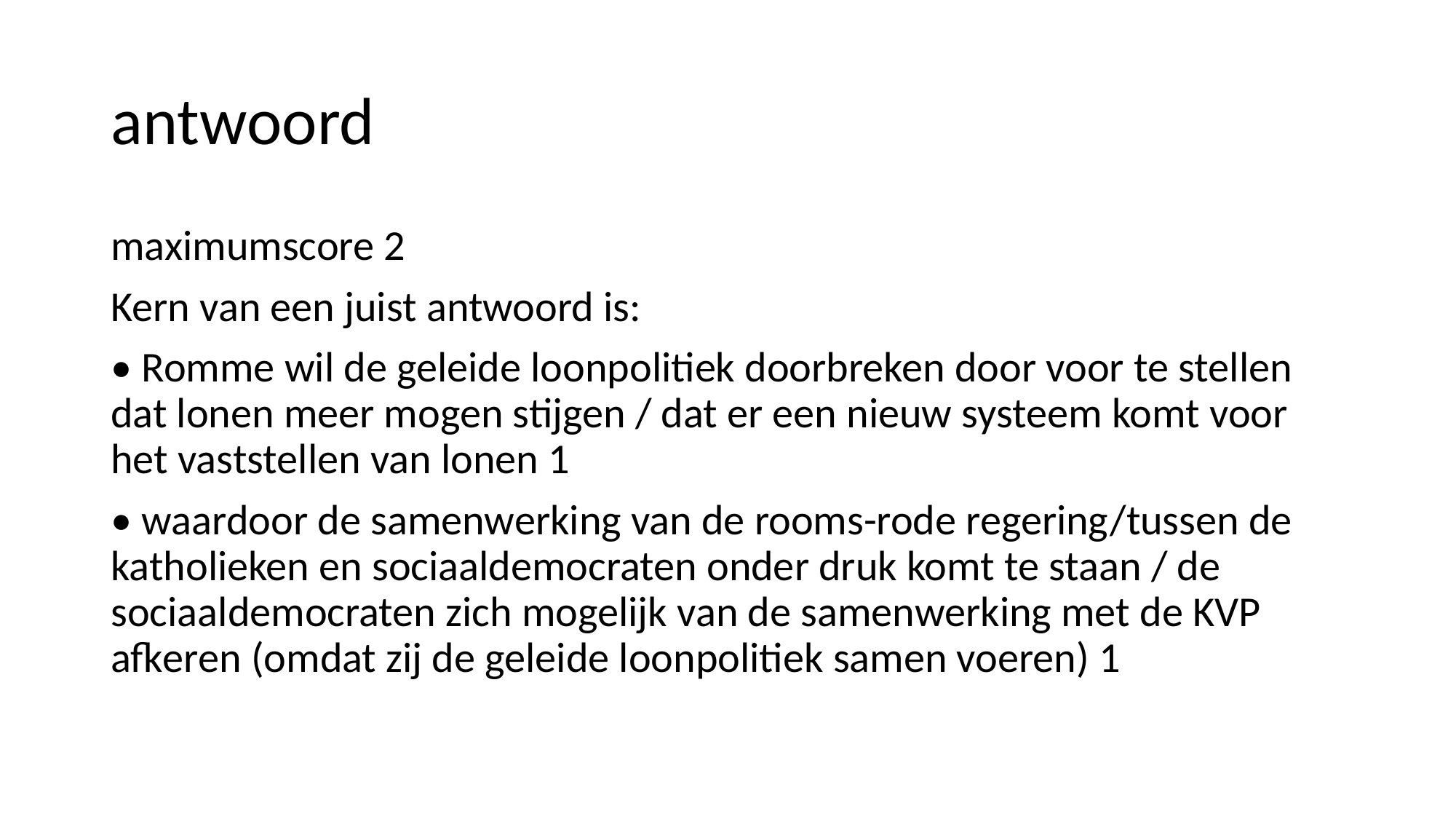

# antwoord
maximumscore 2
Kern van een juist antwoord is:
• Romme wil de geleide loonpolitiek doorbreken door voor te stellen dat lonen meer mogen stijgen / dat er een nieuw systeem komt voor het vaststellen van lonen 1
• waardoor de samenwerking van de rooms-rode regering/tussen de katholieken en sociaaldemocraten onder druk komt te staan / de sociaaldemocraten zich mogelijk van de samenwerking met de KVP afkeren (omdat zij de geleide loonpolitiek samen voeren) 1